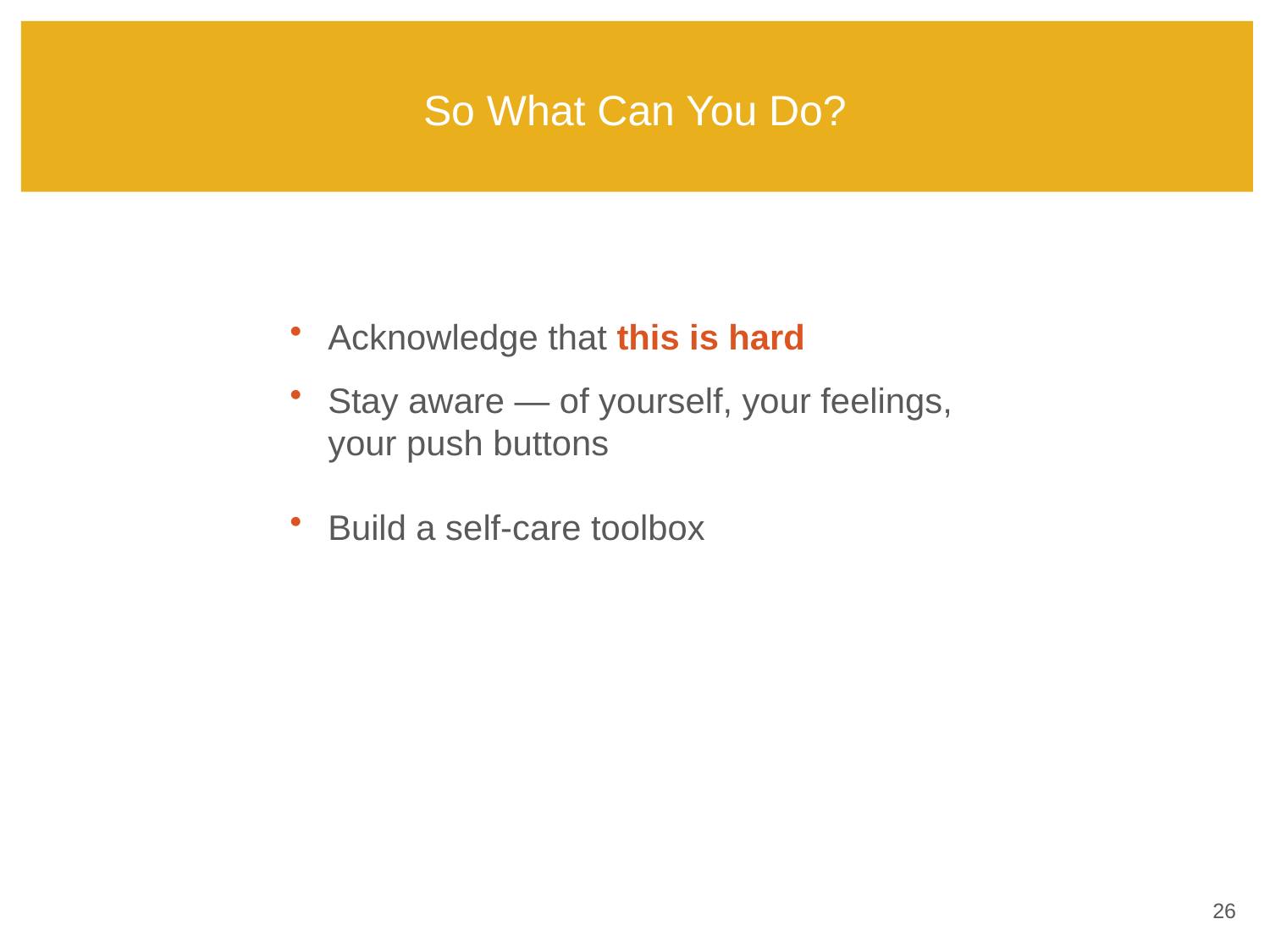

# So What Can You Do?
Acknowledge that this is hard
Stay aware — of yourself, your feelings, your push buttons
Build a self-care toolbox
26